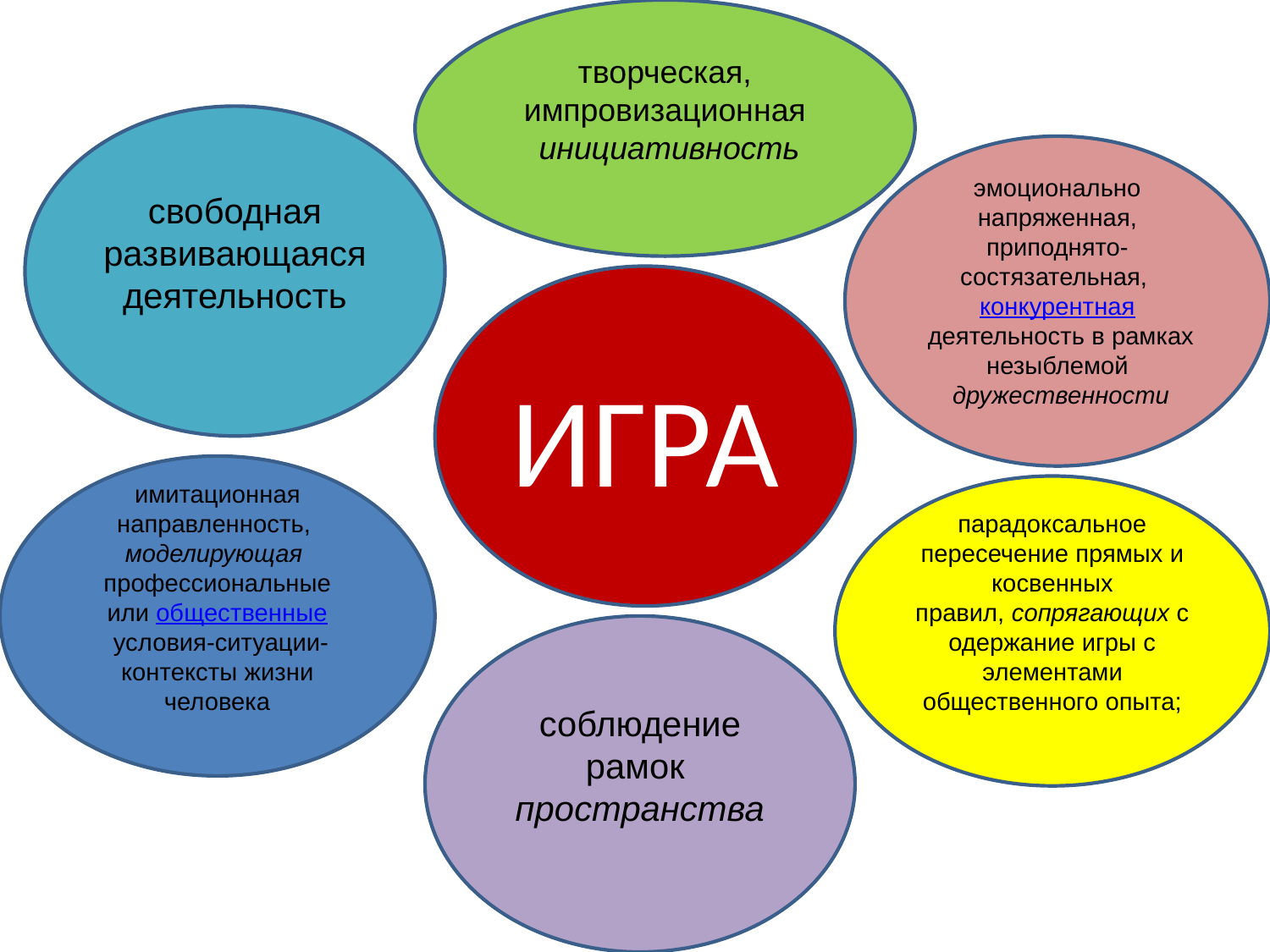

творческая, импровизационная
 инициативность

свободная развивающаяся деятельность

эмоционально напряженная, приподнято-состязательная,
конкурентная
 деятельность в рамках незыблемой
 дружественности

ИГРА

имитационная направленность,
моделирующая
профессиональные или общественные условия-ситуации-контексты жизни человека

парадоксальное пересечение прямых и косвенных правил, сопрягающих содержание игры с элементами общественного опыта;

соблюдение рамок
пространства